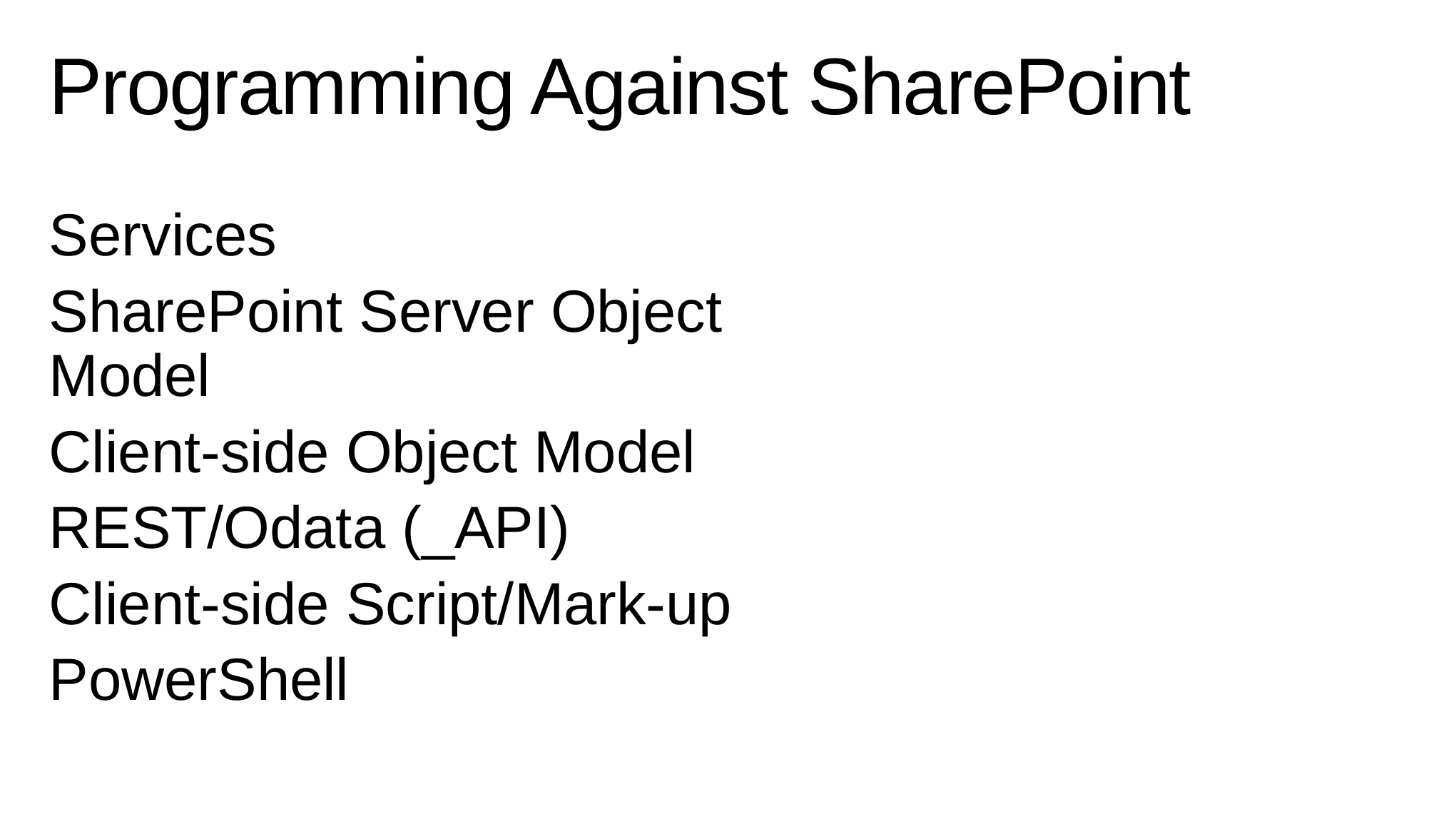

# Programming Against SharePoint
Services
SharePoint Server Object Model
Client-side Object Model
REST/Odata (_API)
Client-side Script/Mark-up
PowerShell